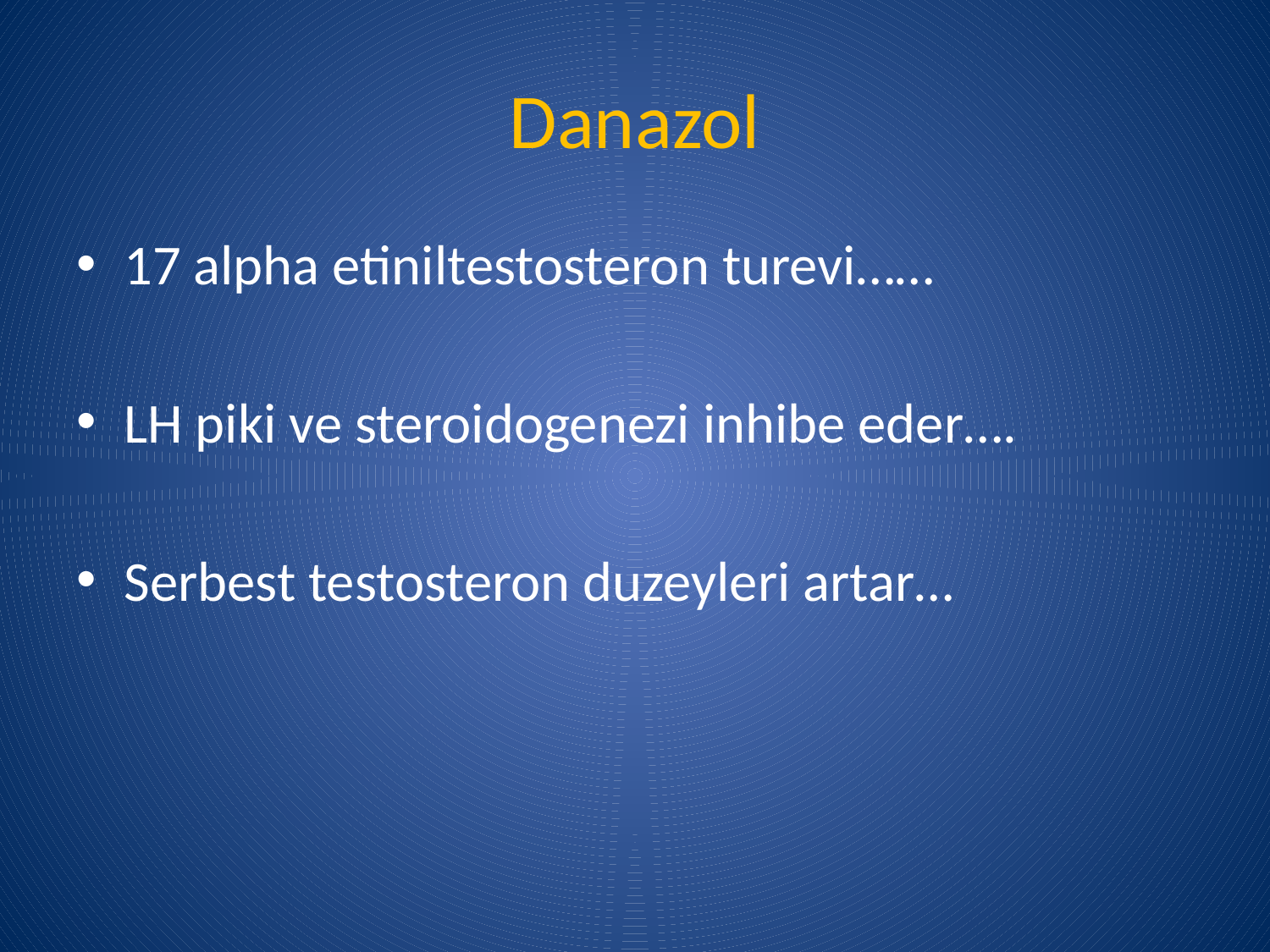

# Danazol
17 alpha etiniltestosteron turevi……

LH piki ve steroidogenezi inhibe eder….

Serbest testosteron duzeyleri artar…